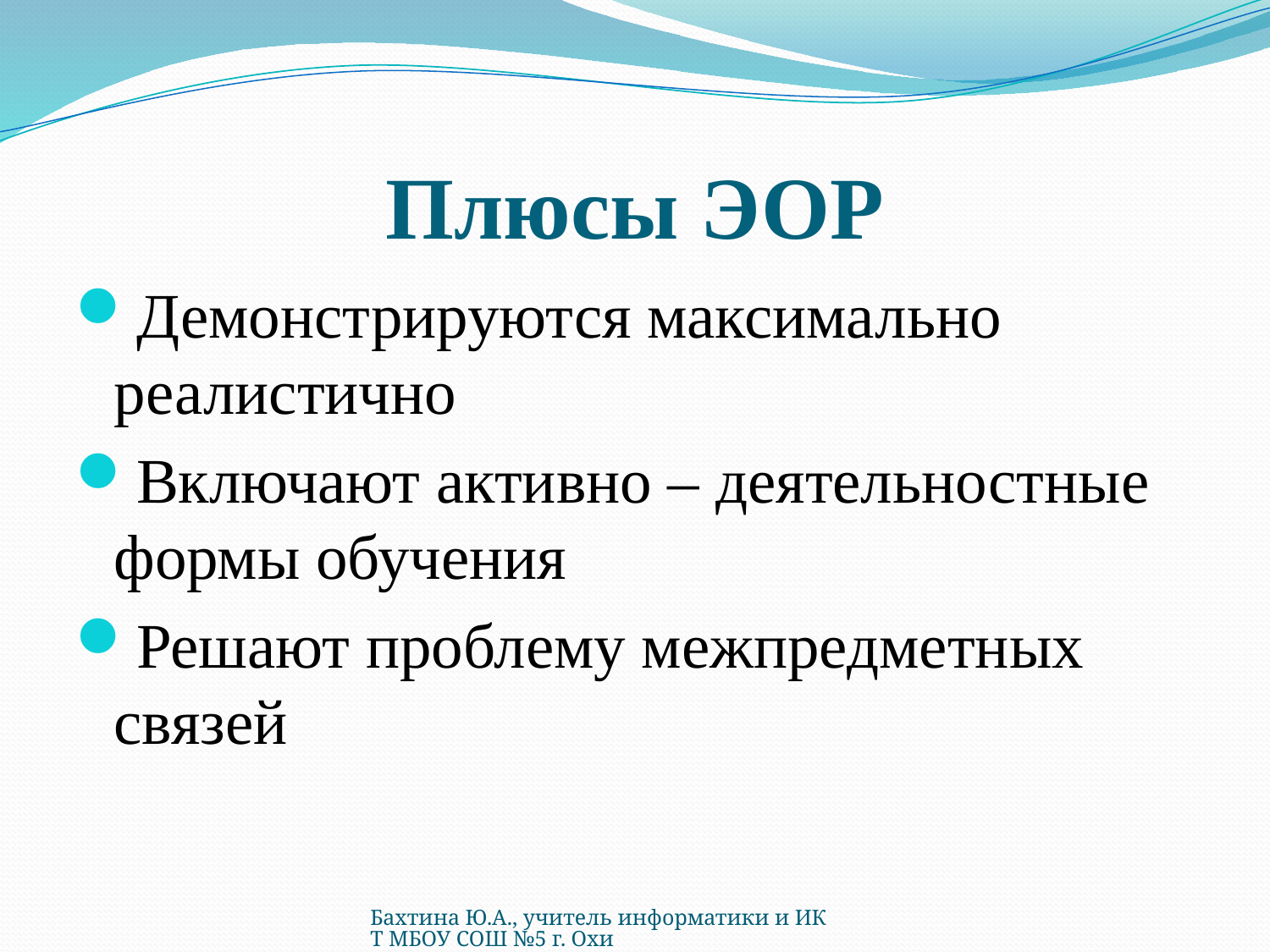

# Плюсы ЭОР
Демонстрируются максимально реалистично
Включают активно – деятельностные формы обучения
Решают проблему межпредметных связей
Бахтина Ю.А., учитель информатики и ИКТ МБОУ СОШ №5 г. Охи